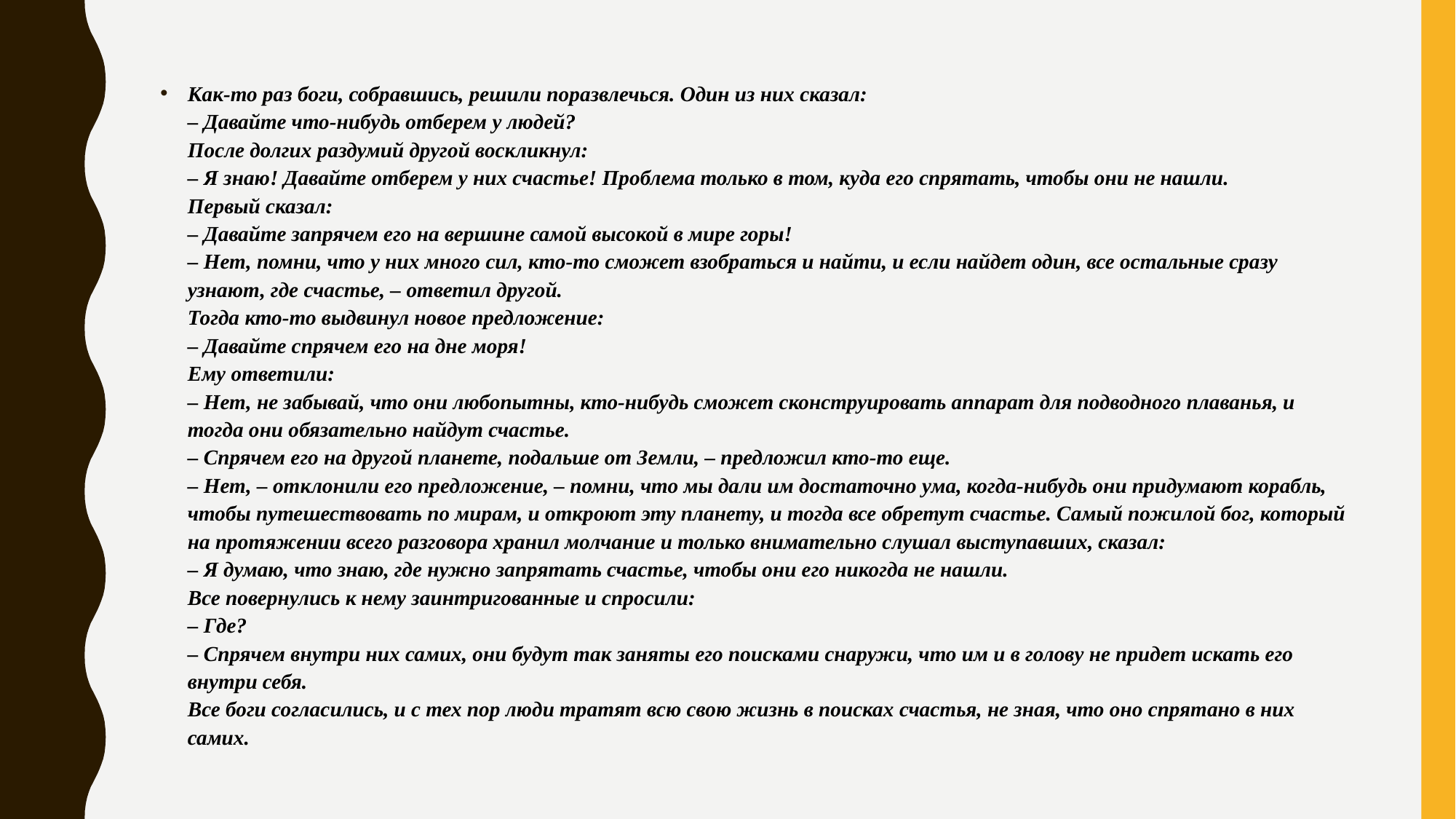

Как-то раз боги, собравшись, решили поразвлечься. Один из них сказал: 
– Давайте что-нибудь отберем у людей? 
После долгих раздумий другой воскликнул: 
– Я знаю! Давайте отберем у них счастье! Проблема только в том, куда его спрятать, чтобы они не нашли. 
Первый сказал: 
– Давайте запрячем его на вершине самой высокой в мире горы! 
– Нет, помни, что у них много сил, кто-то сможет взобраться и найти, и если найдет один, все остальные сразу узнают, где счастье, – ответил другой. 
Тогда кто-то выдвинул новое предложение: 
– Давайте спрячем его на дне моря! 
Ему ответили: 
– Нет, не забывай, что они любопытны, кто-нибудь сможет сконструировать аппарат для подводного плаванья, и тогда они обязательно найдут счастье. 
– Спрячем его на другой планете, подальше от Земли, – предложил кто-то еще. 
– Нет, – отклонили его предложение, – помни, что мы дали им достаточно ума, когда-нибудь они придумают корабль, чтобы путешествовать по мирам, и откроют эту планету, и тогда все обретут счастье. Самый пожилой бог, который на протяжении всего разговора хранил молчание и только внимательно слушал выступавших, сказал: 
– Я думаю, что знаю, где нужно запрятать счастье, чтобы они его никогда не нашли. 
Все повернулись к нему заинтригованные и спросили: 
– Где? 
– Спрячем внутри них самих, они будут так заняты его поисками снаружи, что им и в голову не придет искать его внутри себя. 
Все боги согласились, и с тех пор люди тратят всю свою жизнь в поисках счастья, не зная, что оно спрятано в них самих.